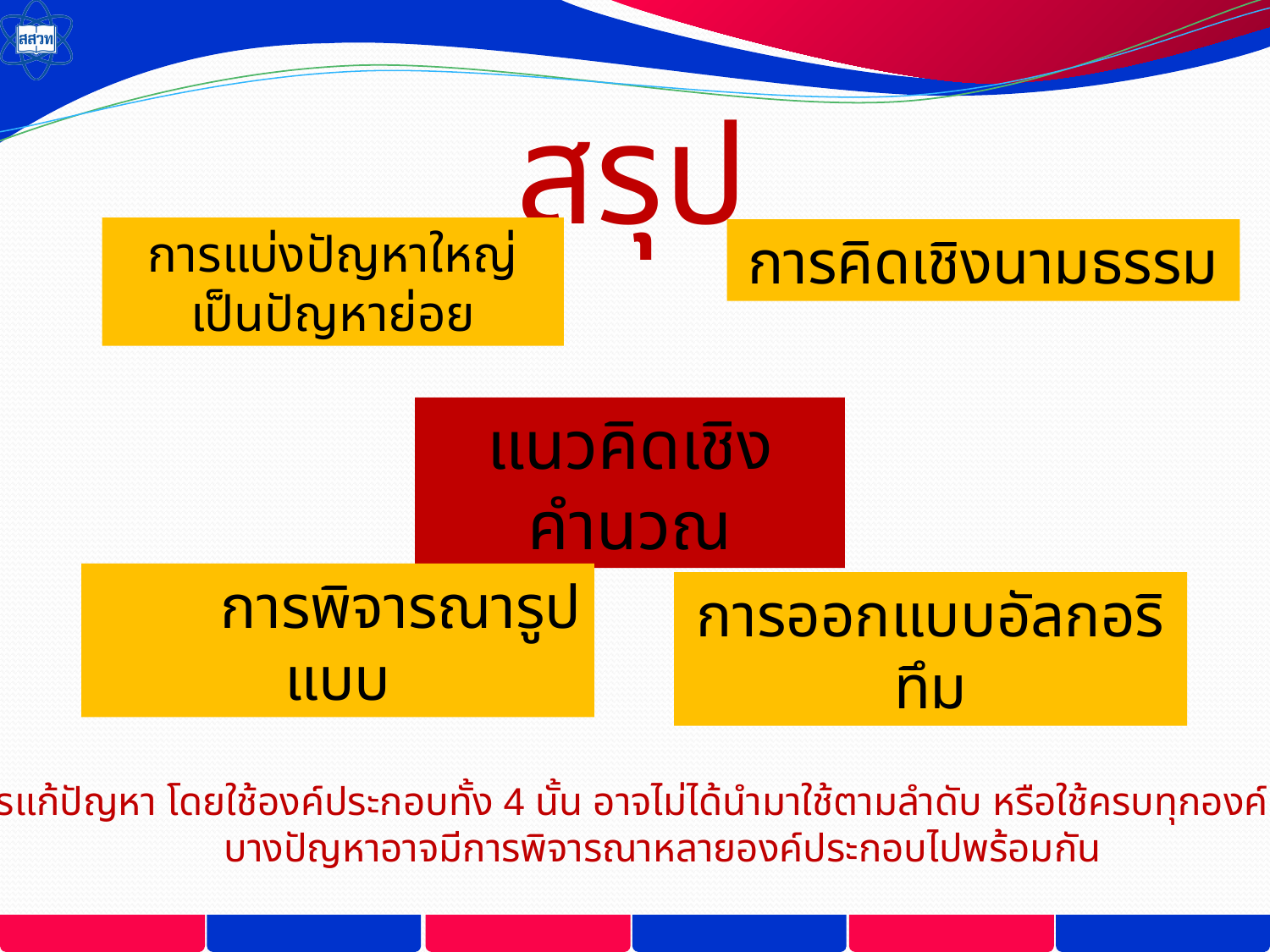

สรุป
การแบ่งปัญหาใหญ่
เป็นปัญหาย่อย
การคิดเชิงนามธรรม
แนวคิดเชิงคำนวณ
	การพิจารณารูปแบบ
การออกแบบอัลกอริทึม
ในการแก้ปัญหา โดยใช้องค์ประกอบทั้ง 4 นั้น อาจไม่ได้นำมาใช้ตามลำดับ หรือใช้ครบทุกองค์ประกอบ
บางปัญหาอาจมีการพิจารณาหลายองค์ประกอบไปพร้อมกัน